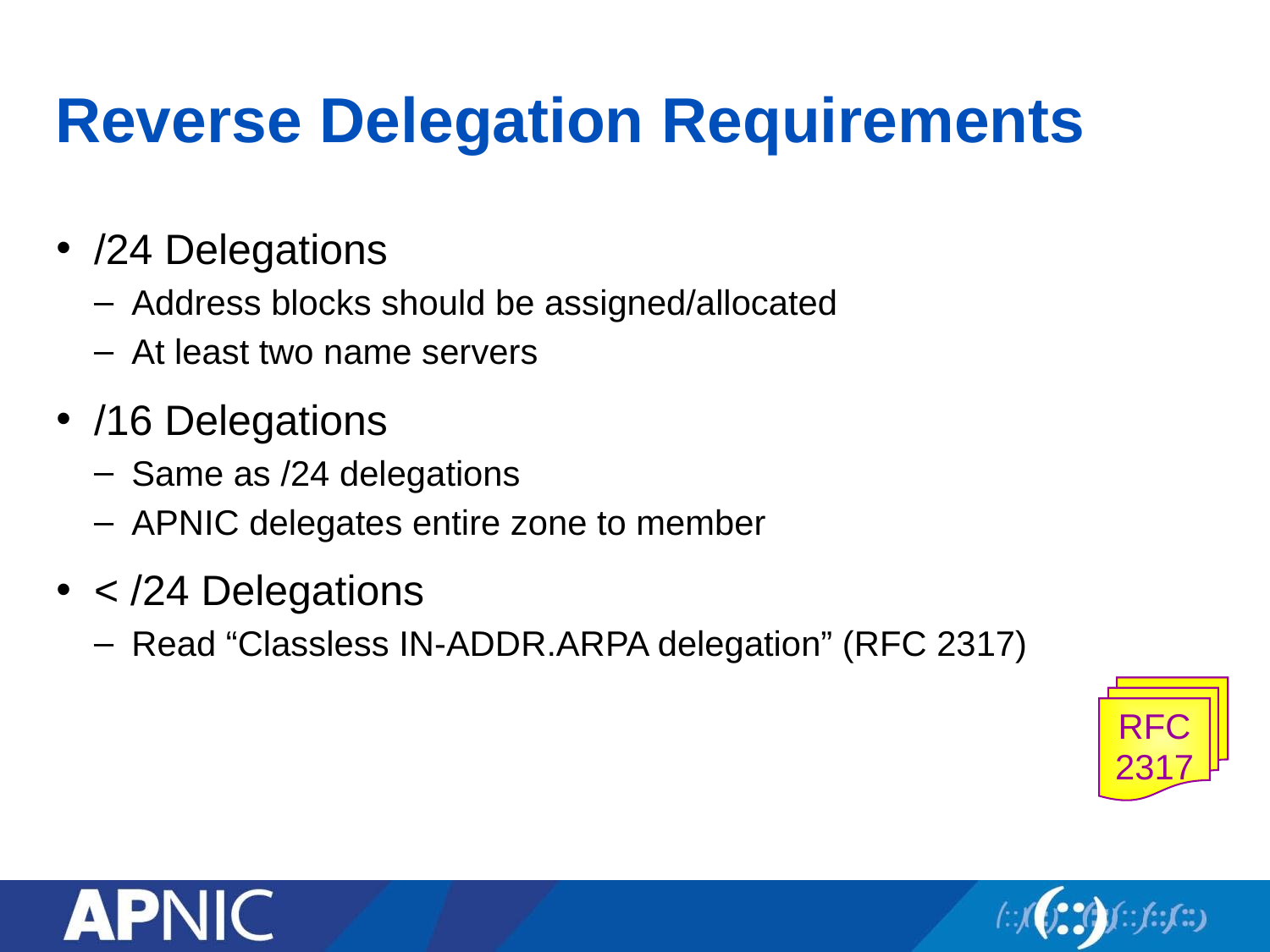

# Reverse Delegation Requirements
/24 Delegations
Address blocks should be assigned/allocated
At least two name servers
/16 Delegations
Same as /24 delegations
APNIC delegates entire zone to member
< /24 Delegations
Read “Classless IN-ADDR.ARPA delegation” (RFC 2317)
RFC
2317